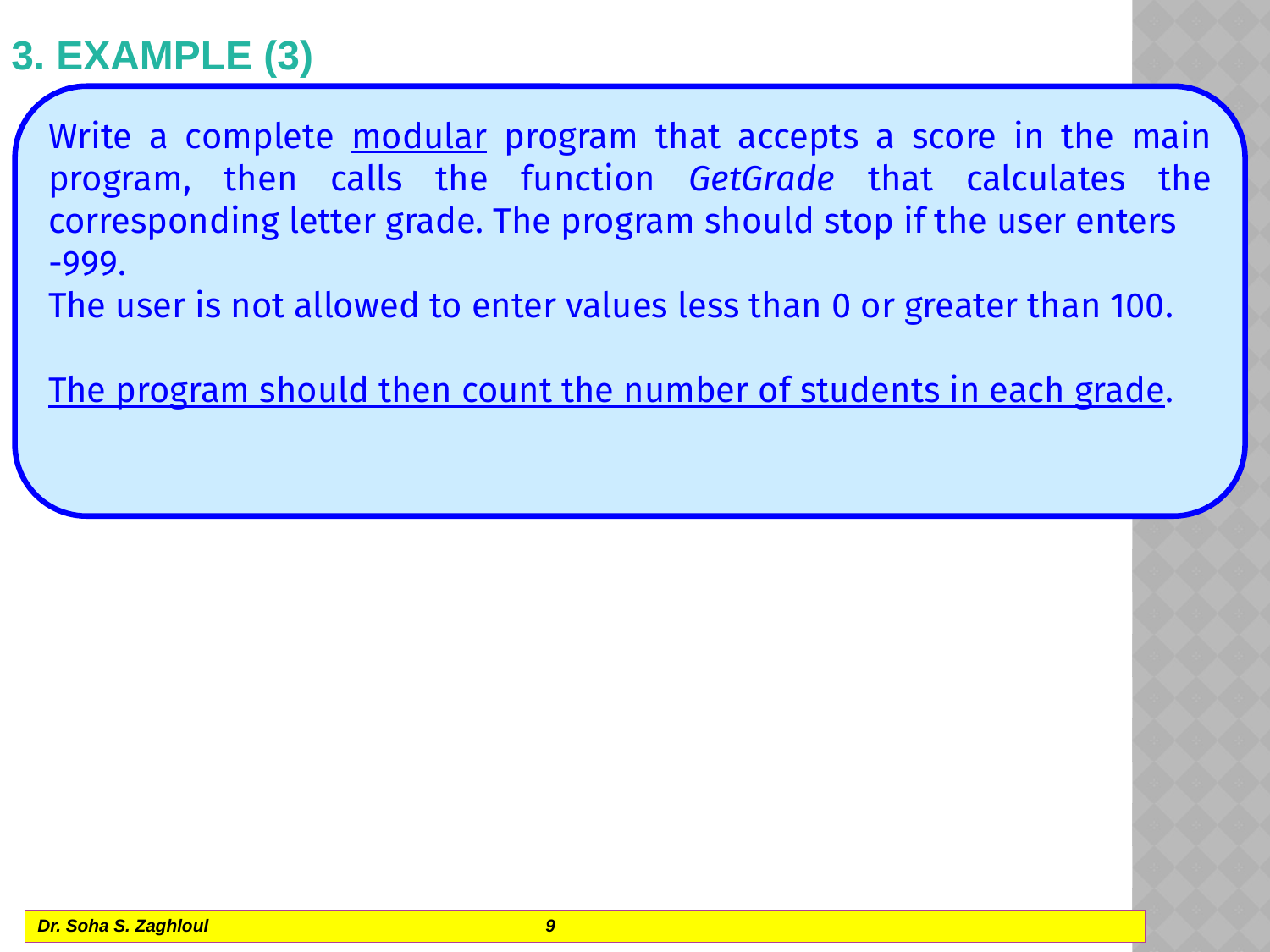

# 3. EXAMPLE (3)

Write a complete modular program that accepts a score in the main program, then calls the function GetGrade that calculates the corresponding letter grade. The program should stop if the user enters
-999.
The user is not allowed to enter values less than 0 or greater than 100.

The program should then count the number of students in each grade.
Dr. Soha S. Zaghloul			9